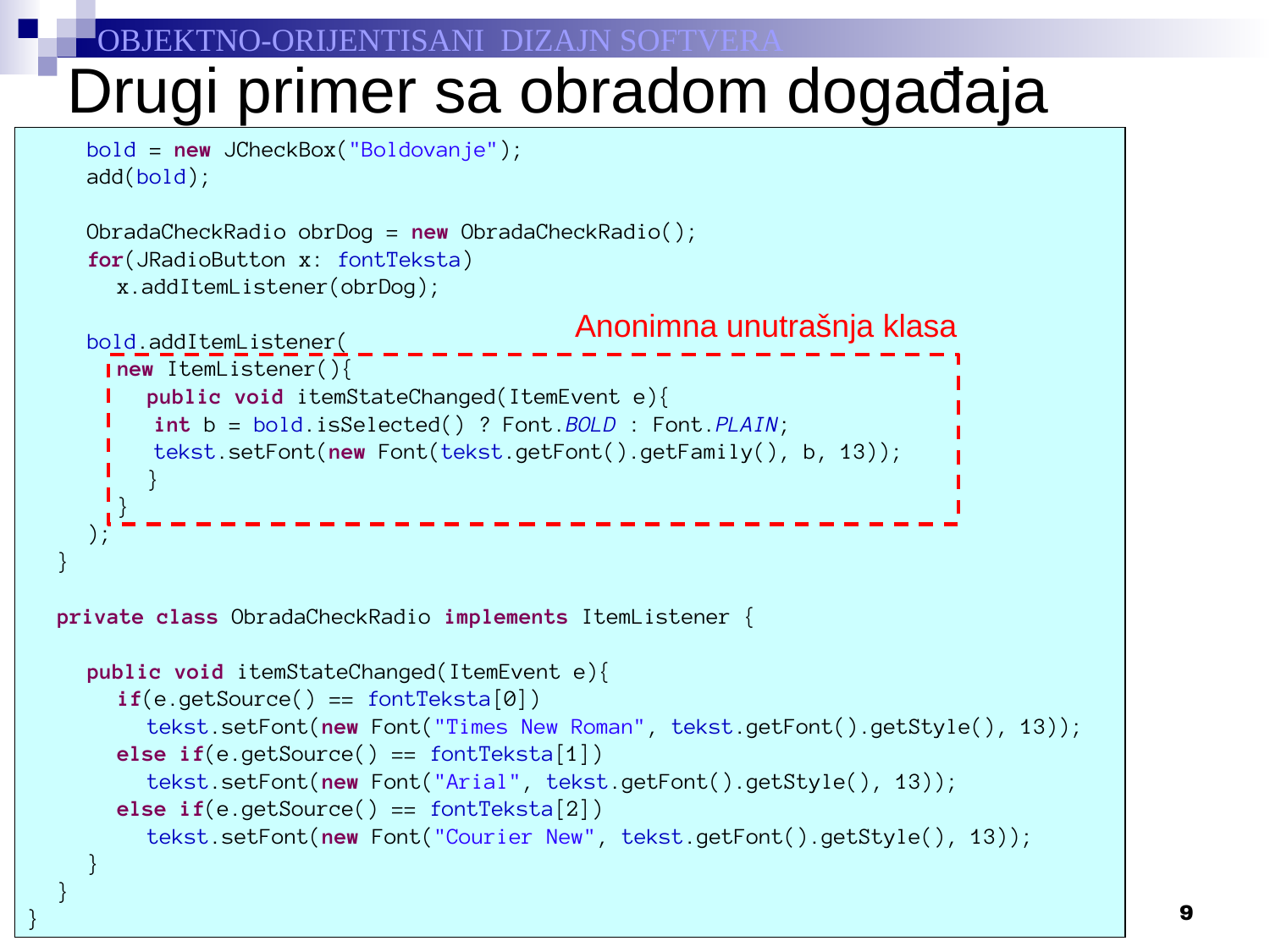

# Drugi primer sa obradom događaja
		bold = new JCheckBox("Boldovanje");
		add(bold);

		ObradaCheckRadio obrDog = new ObradaCheckRadio();
		for(JRadioButton x: fontTeksta)
			x.addItemListener(obrDog);

		bold.addItemListener(
			new ItemListener(){
				public void itemStateChanged(ItemEvent e){
					int b = bold.isSelected() ? Font.BOLD : Font.PLAIN;
					tekst.setFont(new Font(tekst.getFont().getFamily(), b, 13));
				}
			}
		);
	}

	private class ObradaCheckRadio implements ItemListener {

		public void itemStateChanged(ItemEvent e){
			if(e.getSource() == fontTeksta[0])
				tekst.setFont(new Font("Times New Roman", tekst.getFont().getStyle(), 13));
			else if(e.getSource() == fontTeksta[1])
				tekst.setFont(new Font("Arial", tekst.getFont().getStyle(), 13));
			else if(e.getSource() == fontTeksta[2])
				tekst.setFont(new Font("Courier New", tekst.getFont().getStyle(), 13));
		}
	}
}
Anonimna unutrašnja klasa

9